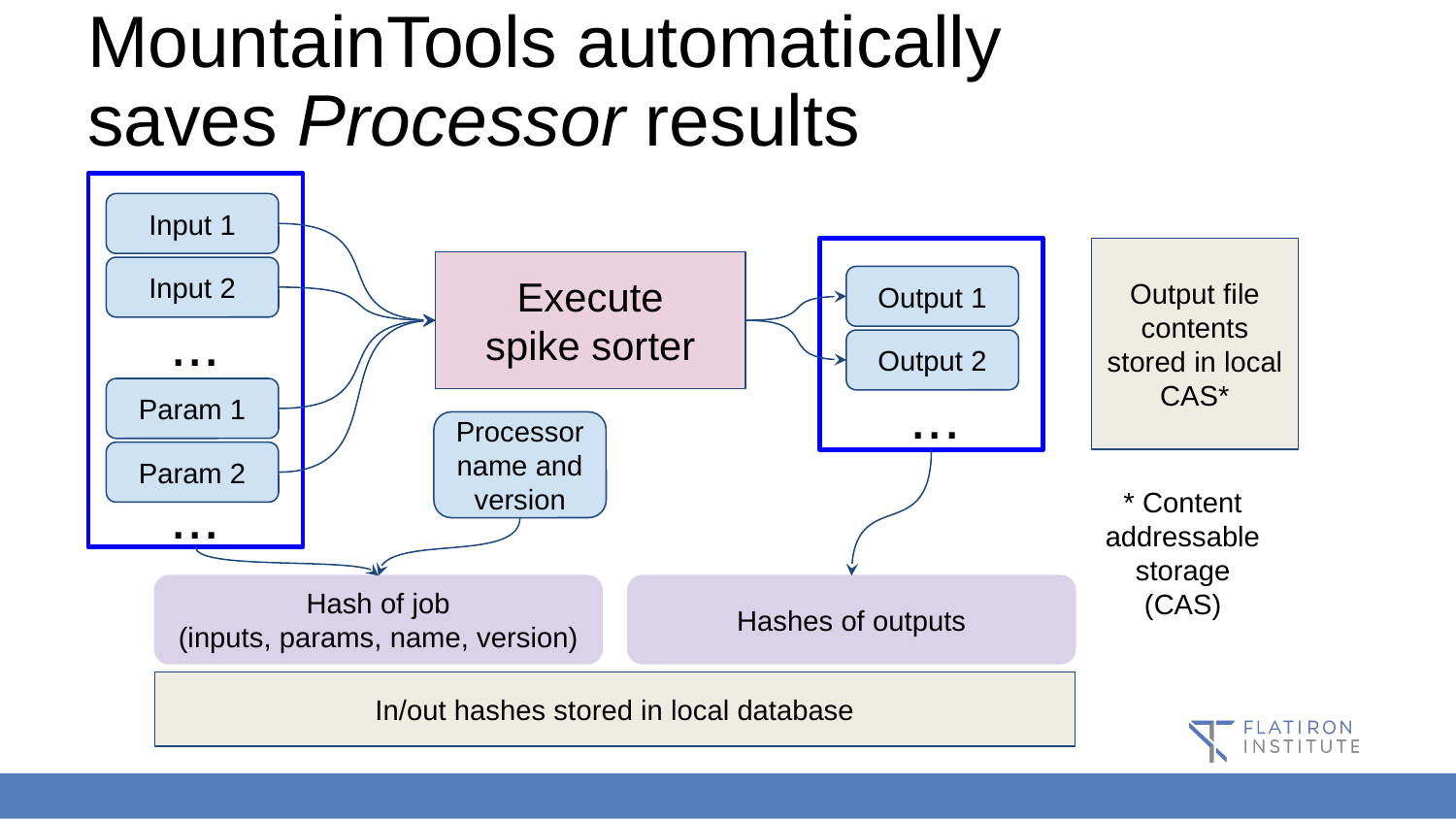

# MountainTools automatically saves Processor results

Input 1

Output file contents stored in local CAS*
Execute
spike sorter
Input 2
Output 1
...
Output 2
...
Param 1
Processor name and version
Param 2
...
* Content addressable storage (CAS)
Hash of job
(inputs, params, name, version)
Hashes of outputs
In/out hashes stored in local database